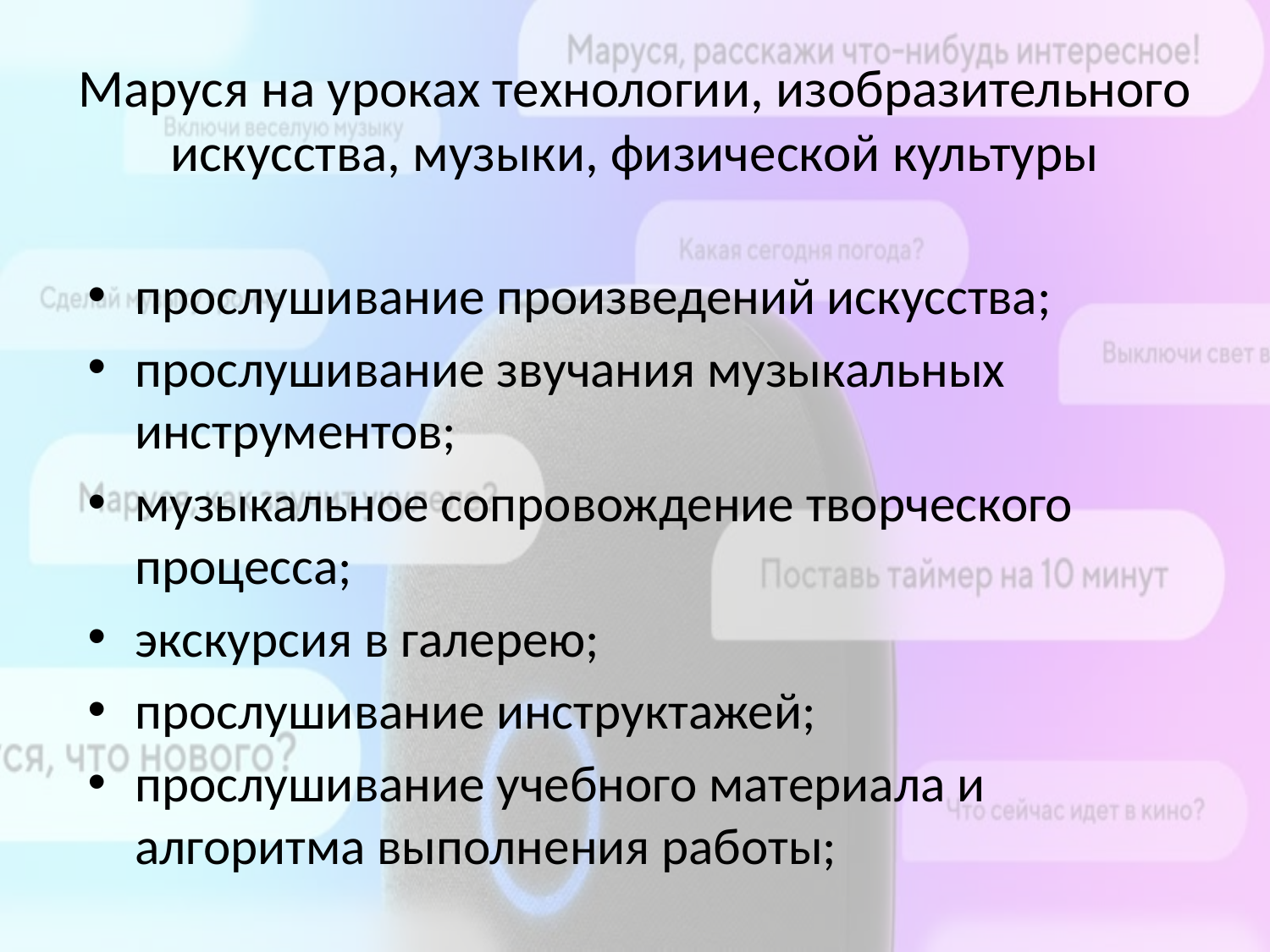

# Маруся на уроках технологии, изобразительного искусства, музыки, физической культуры
прослушивание произведений искусства;
прослушивание звучания музыкальных инструментов;
музыкальное сопровождение творческого процесса;
экскурсия в галерею;
прослушивание инструктажей;
прослушивание учебного материала и алгоритма выполнения работы;